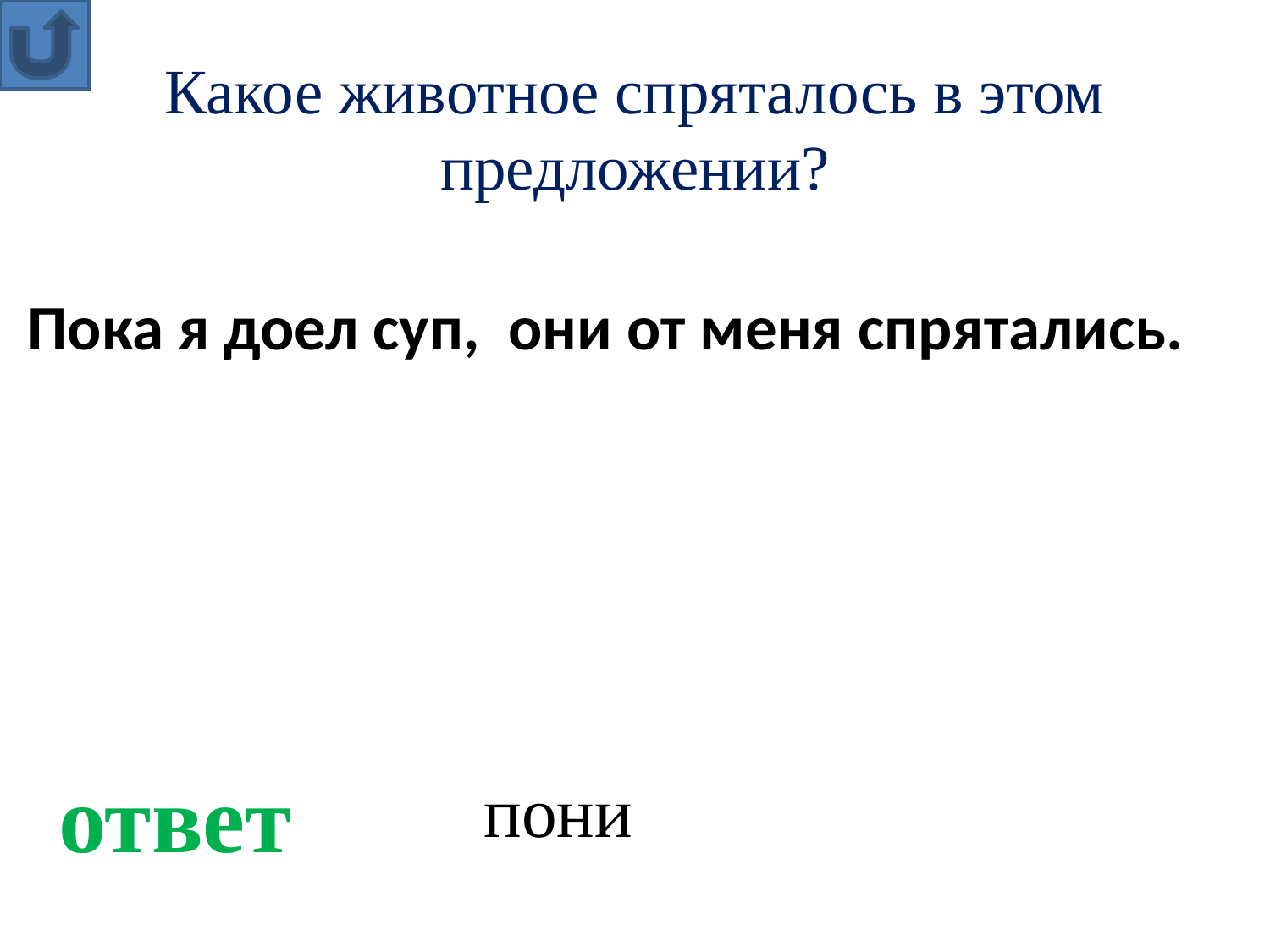

Какое животное спряталось в этом предложении?
Пока я доел суп,  они от меня спрятались.
ответ
пони